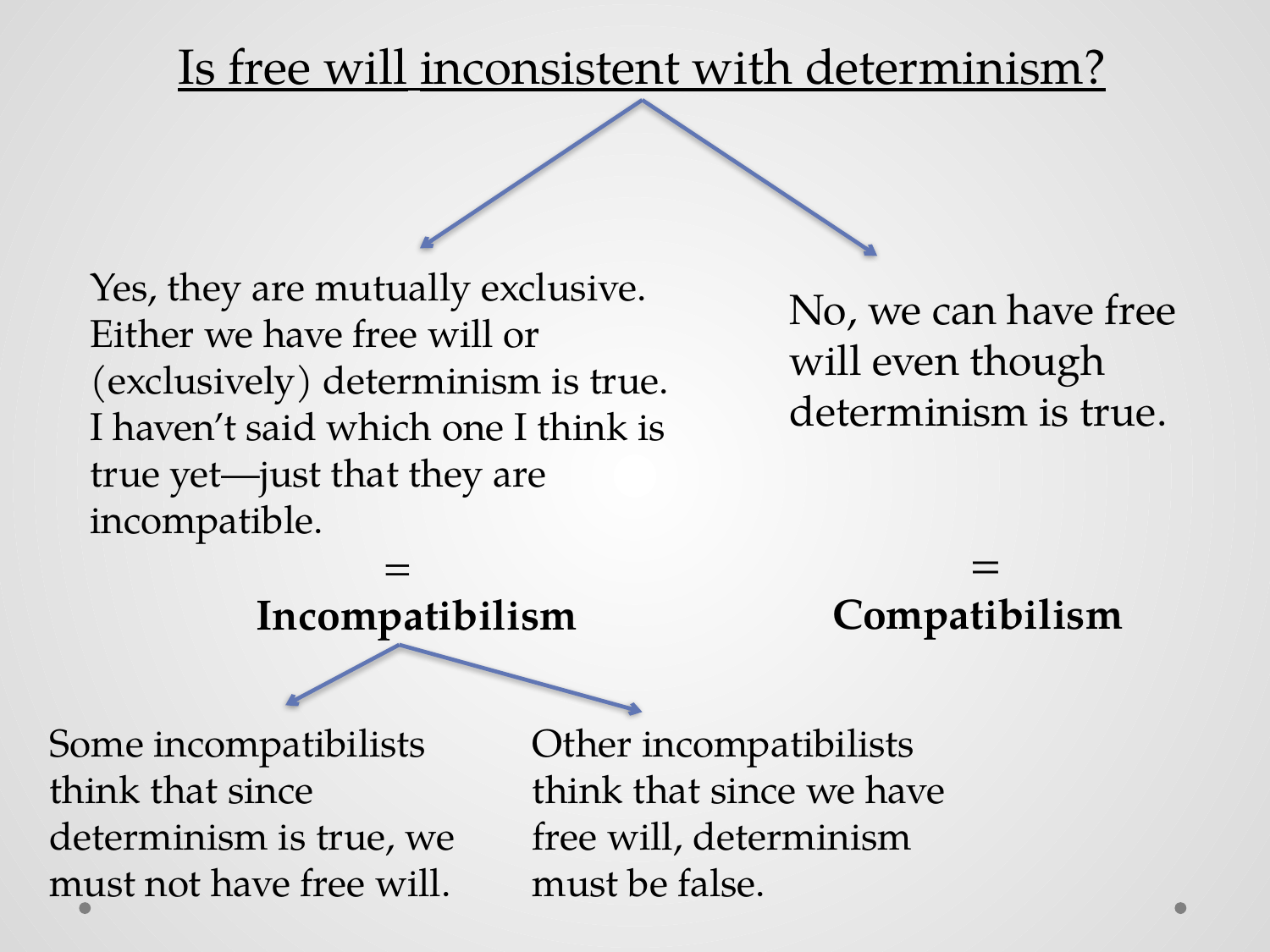

Is free will inconsistent with determinism?
Yes, they are mutually exclusive. Either we have free will or (exclusively) determinism is true.
I haven’t said which one I think is true yet—just that they are incompatible.
		    =
	    Incompatibilism
No, we can have free will even though determinism is true.

	     =
    Compatibilism
Some incompatibilists think that since determinism is true, we must not have free will.
Other incompatibilists think that since we have free will, determinism must be false.